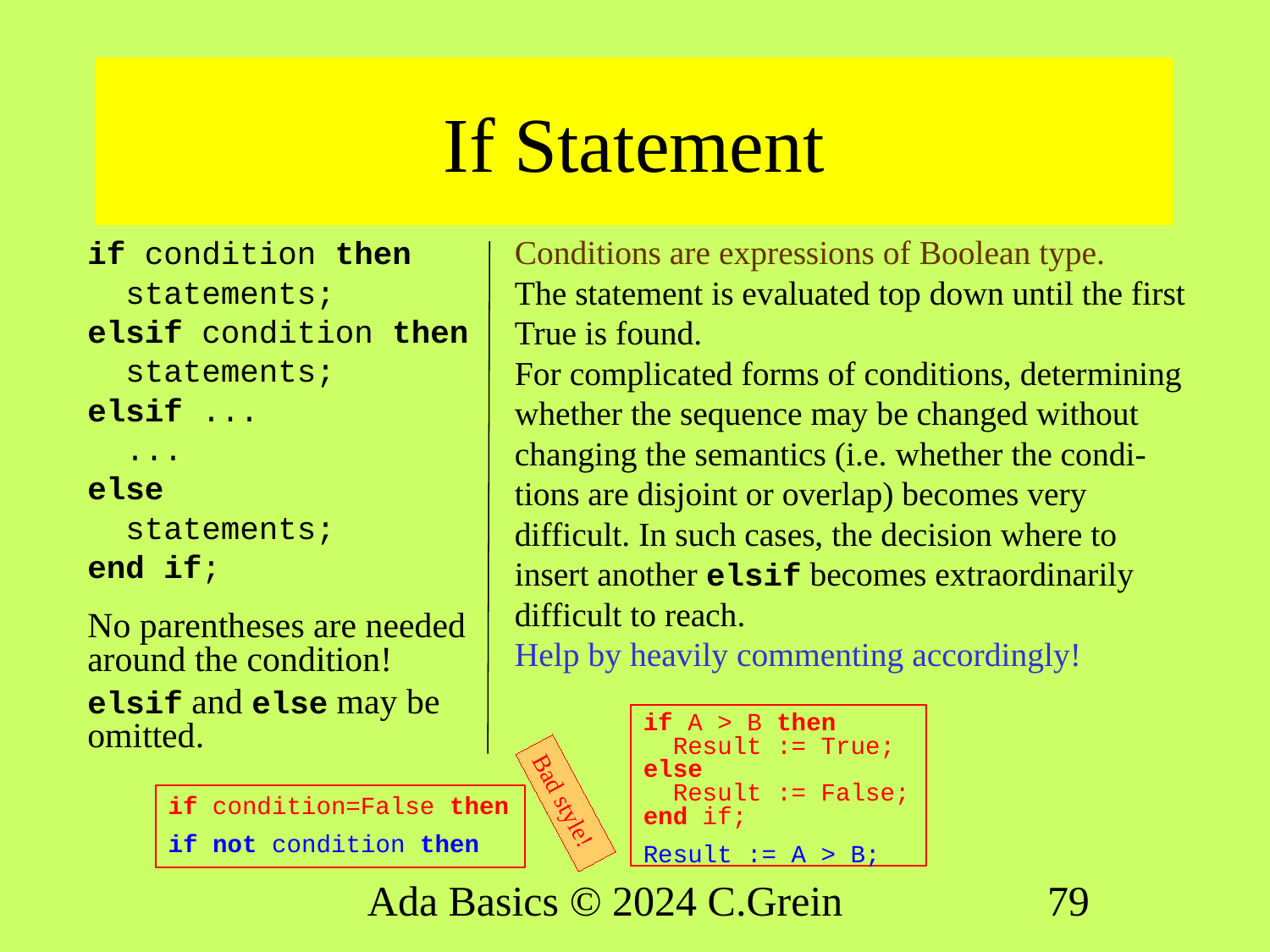

# If Statement
Conditions are expressions of Boolean type.
The statement is evaluated top down until the first True is found.
For complicated forms of conditions, determining whether the sequence may be changed without changing the semantics (i.e. whether the condi-tions are disjoint or overlap) becomes very difficult. In such cases, the decision where to insert another elsif becomes extraordinarily difficult to reach.
Help by heavily commenting accordingly!
if condition then
  statements;
elsif condition then
  statements;
elsif ...
  ...
else
  statements;
end if;

No parentheses are needed around the condition!
elsif and else may be omitted.

if A > B then
  Result := True;
else
  Result := False;
end if;
Result := A > B;
Bad style!
if condition=False then
if not condition then
Ada Basics © 2024 C.Grein
79